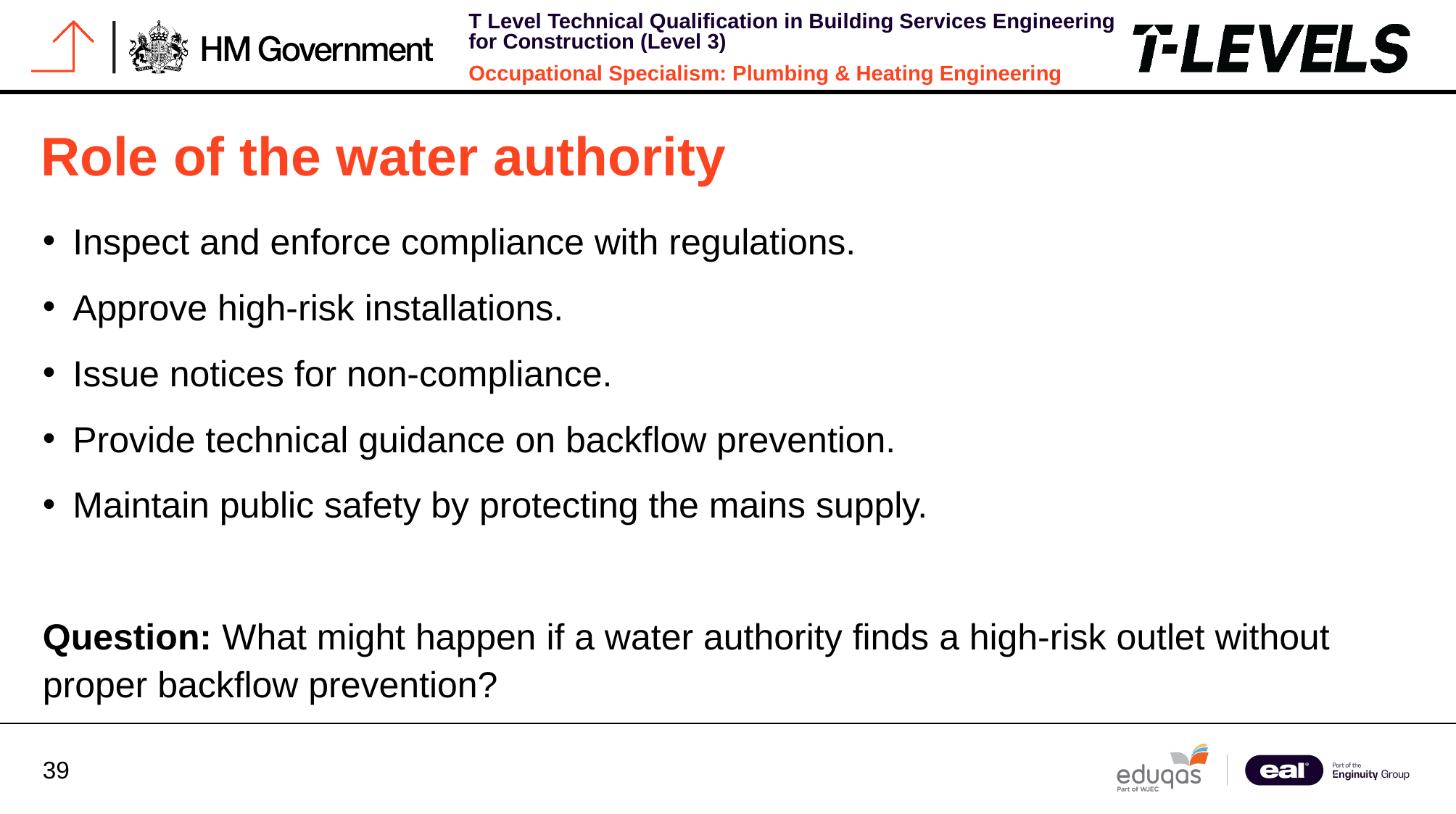

# Role of the water authority
Inspect and enforce compliance with regulations.
Approve high-risk installations.
Issue notices for non-compliance.
Provide technical guidance on backflow prevention.
Maintain public safety by protecting the mains supply.

Question: What might happen if a water authority finds a high-risk outlet without proper backflow prevention?